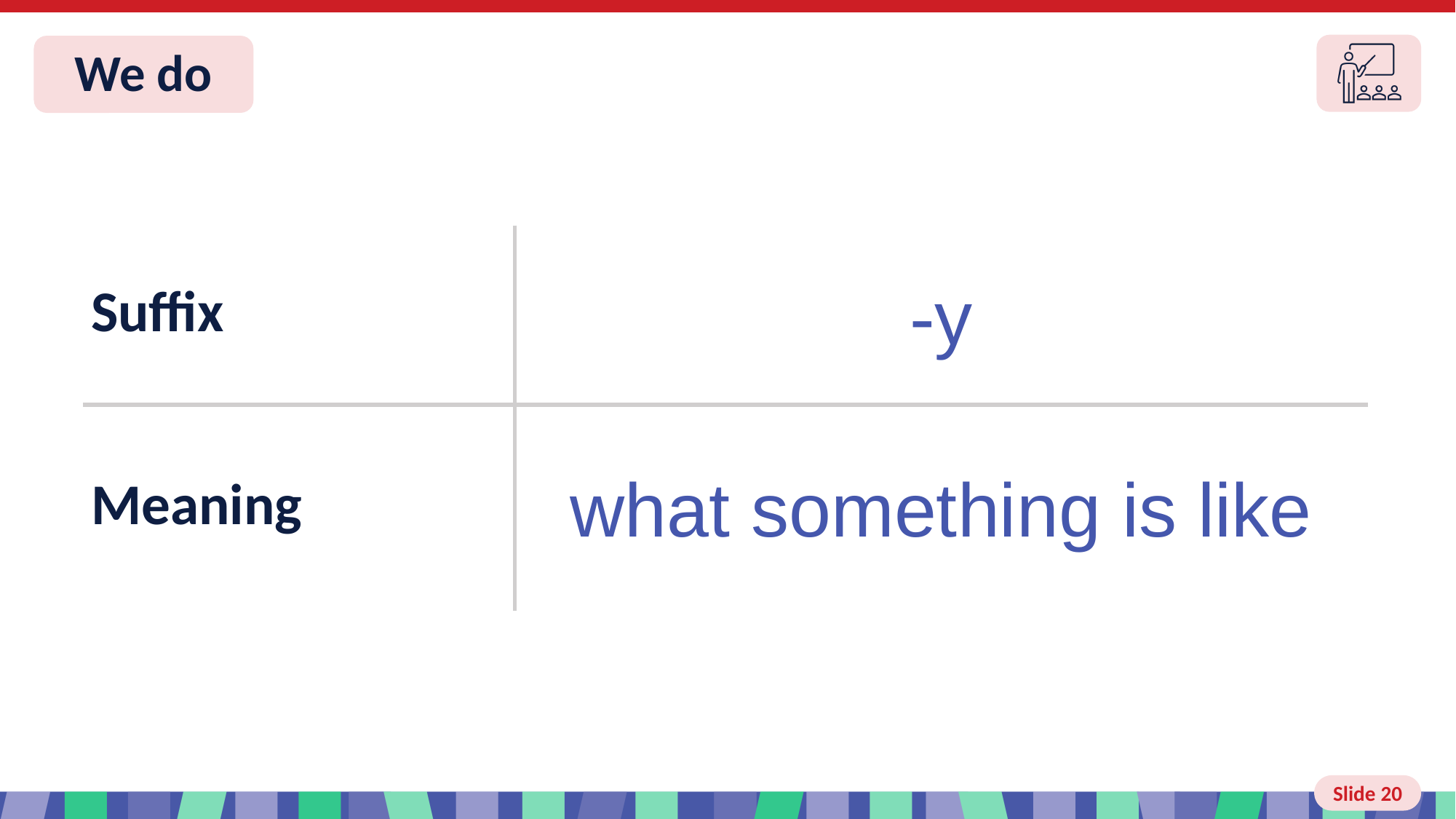

Slide 20 We do
| Suffix | -y |
| --- | --- |
| Meaning | what something is like |